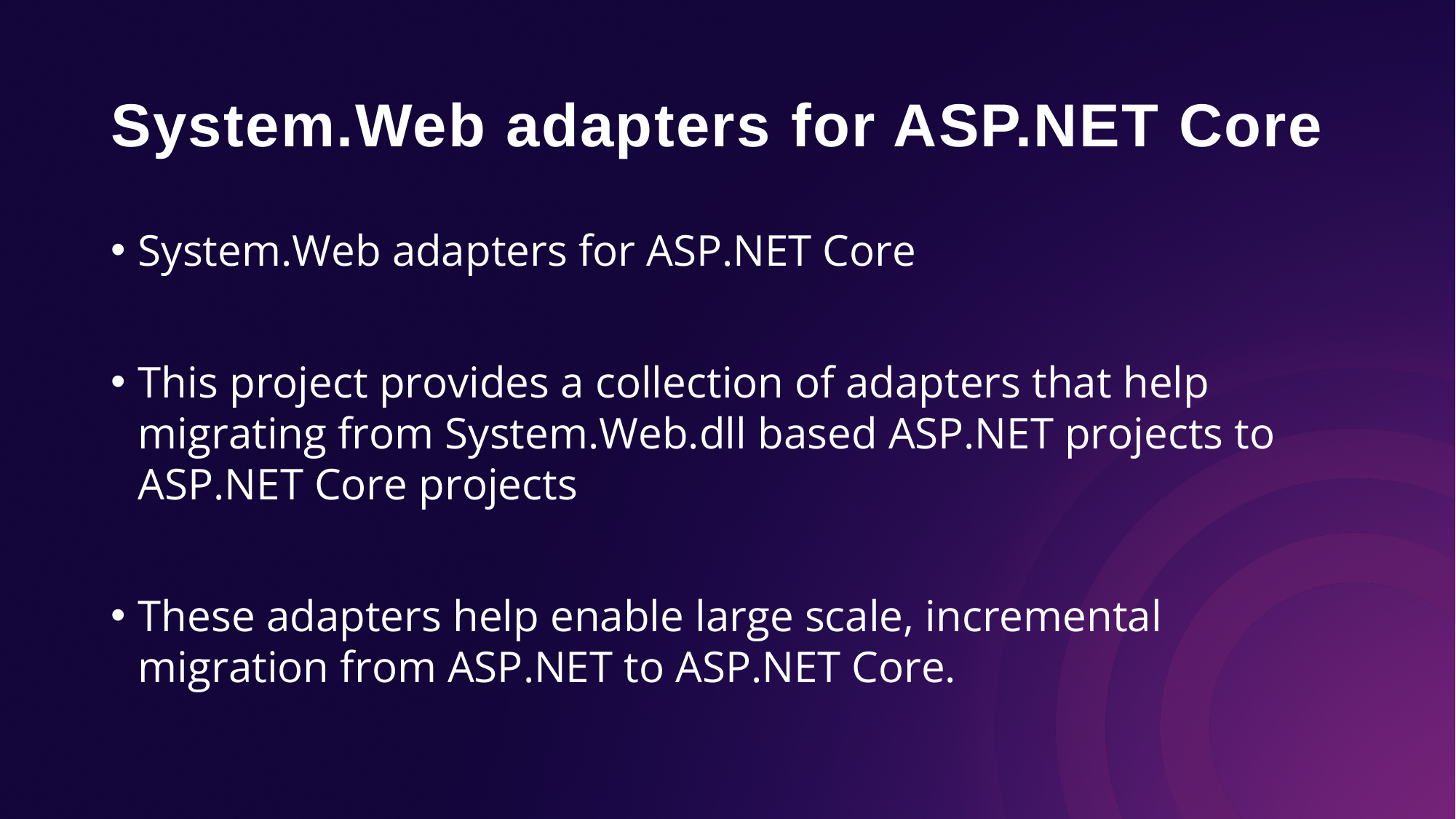

# System.Web adapters for ASP.NET Core
System.Web adapters for ASP.NET Core

This project provides a collection of adapters that help migrating from System.Web.dll based ASP.NET projects to ASP.NET Core projects

These adapters help enable large scale, incremental migration from ASP.NET to ASP.NET Core.